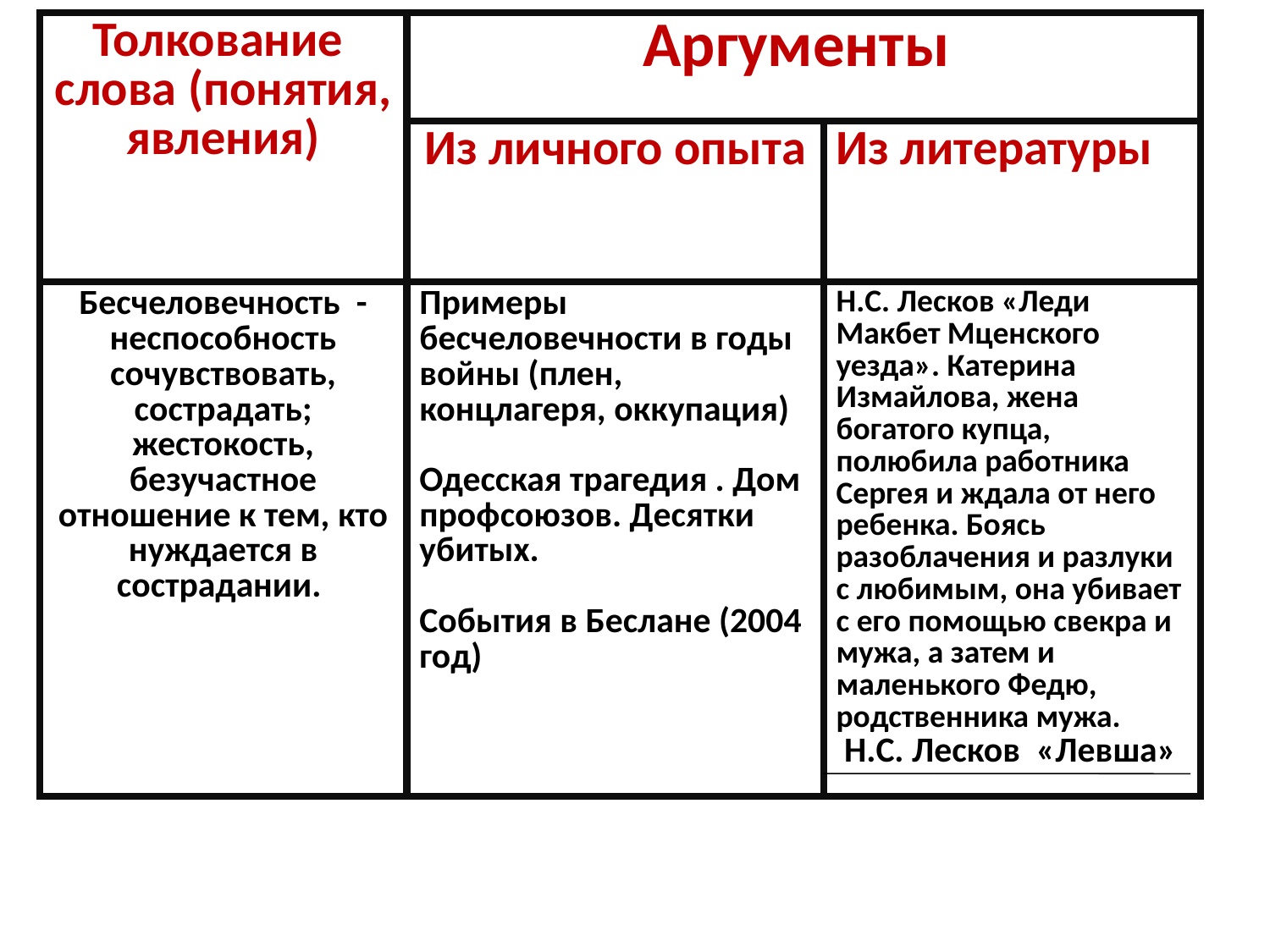

| Толкование слова (понятия, явления) | Аргументы |  |
| --- | --- | --- |
|  | Из личного опыта | Из литературы |
| Бесчеловечность - неспособность сочувствовать, сострадать; жестокость, безучастное отношение к тем, кто нуждается в сострадании. | Примеры бесчеловечности в годы войны (плен, концлагеря, оккупация) Одесская трагедия . Дом профсоюзов. Десятки убитых. События в Беслане (2004 год) | Н.С. Лесков «Леди Макбет Мценского уезда». Катерина Измайлова, жена богатого купца, полюбила работника Сергея и ждала от него ребенка. Боясь разоблачения и разлуки с любимым, она убивает с его помощью свекра и мужа, а затем и маленького Федю, родственника мужа.  Н.С. Лесков «Левша» |
|  |  |  |
| --- | --- | --- |
|  |  |  |